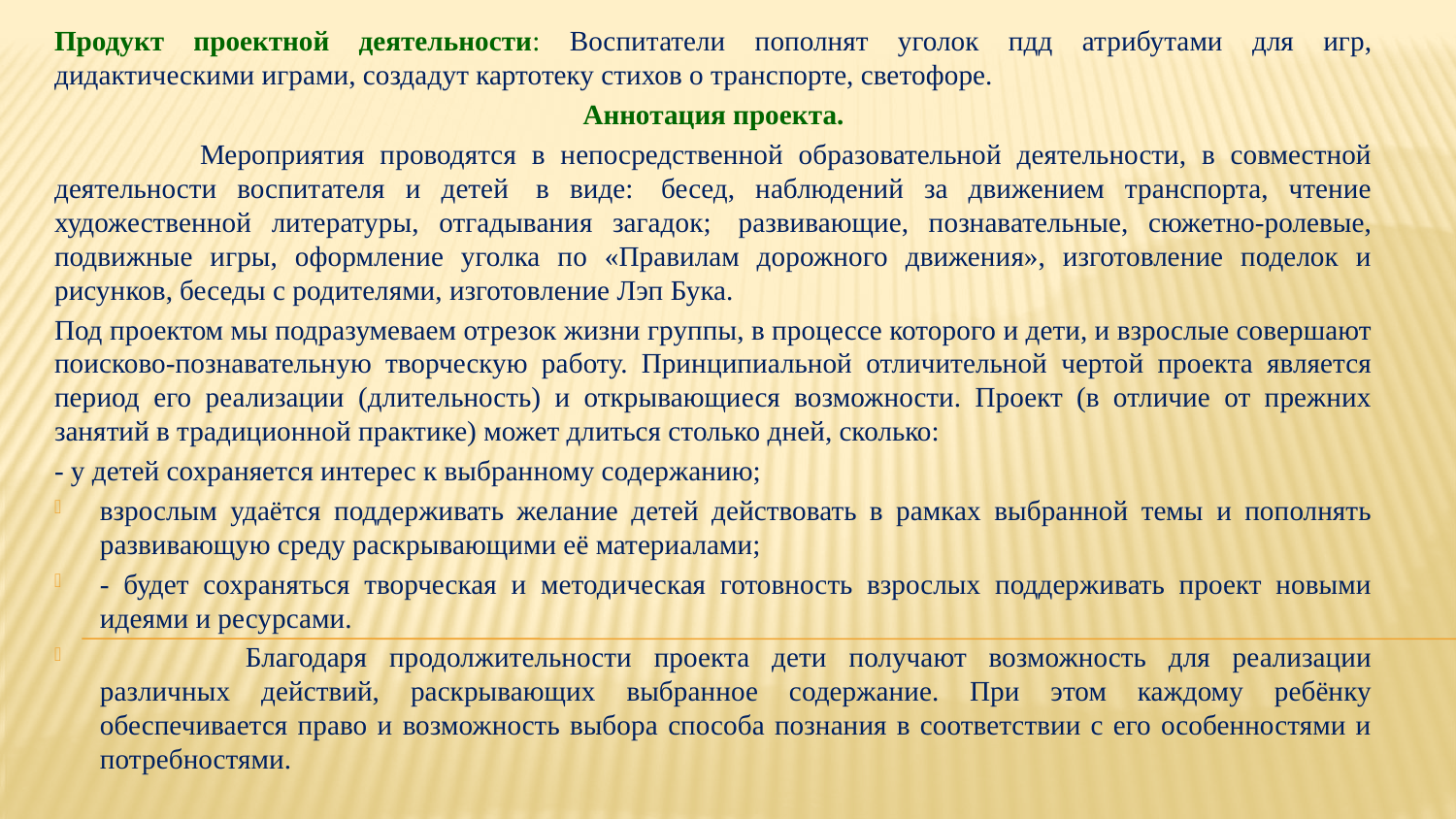

Продукт проектной деятельности: Воспитатели пополнят уголок пдд атрибутами для игр, дидактическими играми, создадут картотеку стихов о транспорте, светофоре.
Аннотация проекта.
	Мероприятия проводятся в непосредственной образовательной деятельности, в совместной деятельности воспитателя и детей  в виде:  бесед, наблюдений за движением транспорта, чтение художественной литературы, отгадывания загадок;  развивающие, познавательные, сюжетно-ролевые, подвижные игры, оформление уголка по «Правилам дорожного движения», изготовление поделок и рисунков, беседы с родителями, изготовление Лэп Бука.
Под проектом мы подразумеваем отрезок жизни группы, в процессе которого и дети, и взрослые совершают поисково-познавательную творческую работу. Принципиальной отличительной чертой проекта является период его реализации (длительность) и открывающиеся возможности. Проект (в отличие от прежних занятий в традиционной практике) может длиться столько дней, сколько:
- у детей сохраняется интерес к выбранному содержанию;
взрослым удаётся поддерживать желание детей действовать в рамках выбранной темы и пополнять развивающую среду раскрывающими её материалами;
- будет сохраняться творческая и методическая готовность взрослых поддерживать проект новыми идеями и ресурсами.
	Благодаря продолжительности проекта дети получают возможность для реализации различных действий, раскрывающих выбранное содержание. При этом каждому ребёнку обеспечивается право и возможность выбора способа познания в соответствии с его особенностями и потребностями.